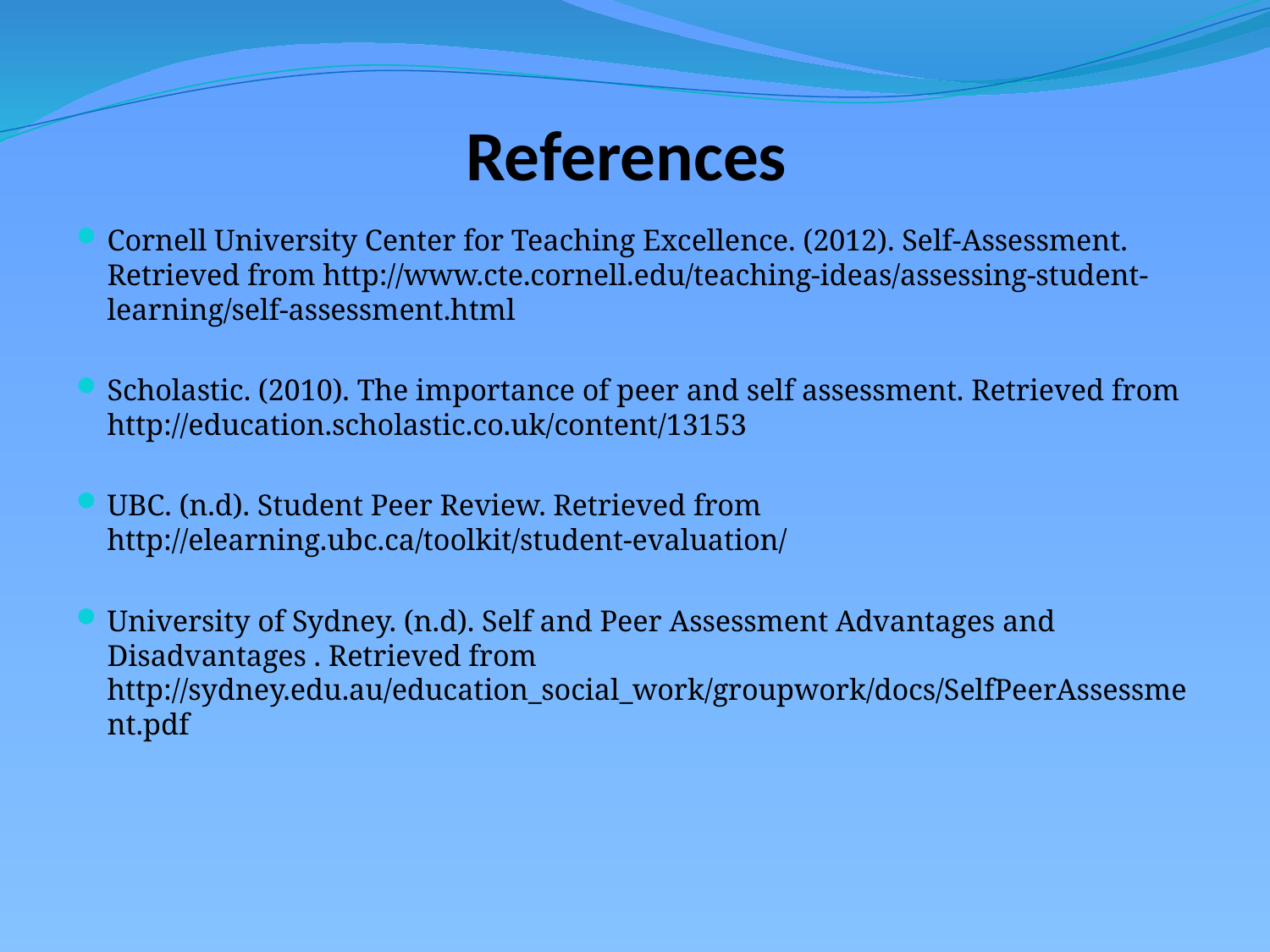

# References
Cornell University Center for Teaching Excellence. (2012). Self-Assessment. Retrieved from http://www.cte.cornell.edu/teaching-ideas/assessing-student-learning/self-assessment.html

Scholastic. (2010). The importance of peer and self assessment. Retrieved from http://education.scholastic.co.uk/content/13153

UBC. (n.d). Student Peer Review. Retrieved from http://elearning.ubc.ca/toolkit/student-evaluation/

University of Sydney. (n.d). Self and Peer Assessment Advantages and Disadvantages . Retrieved from http://sydney.edu.au/education_social_work/groupwork/docs/SelfPeerAssessment.pdf